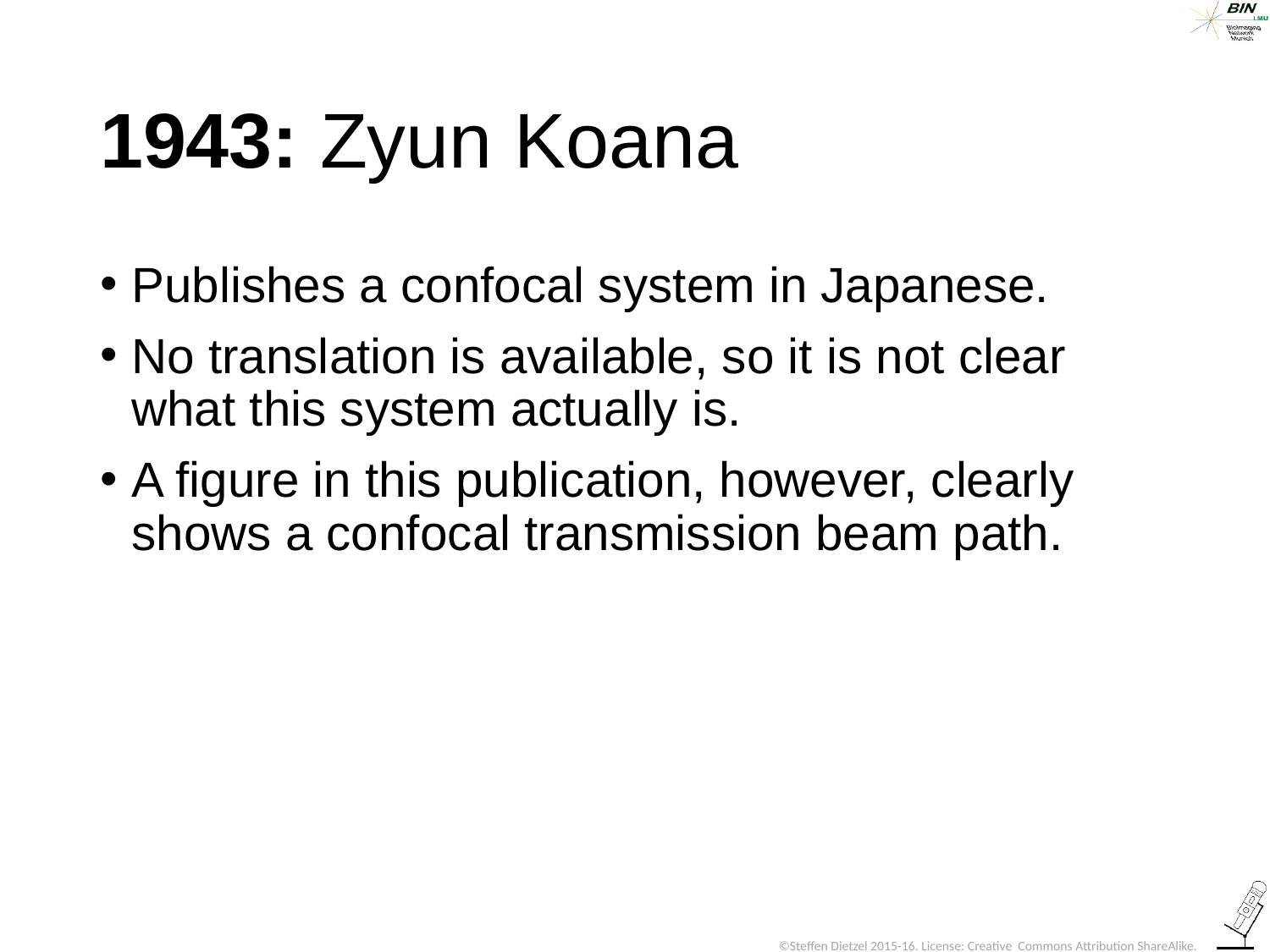

# 1943: Zyun Koana
Publishes a confocal system in Japanese.
No translation is available, so it is not clear what this system actually is.
A figure in this publication, however, clearly shows a confocal transmission beam path.